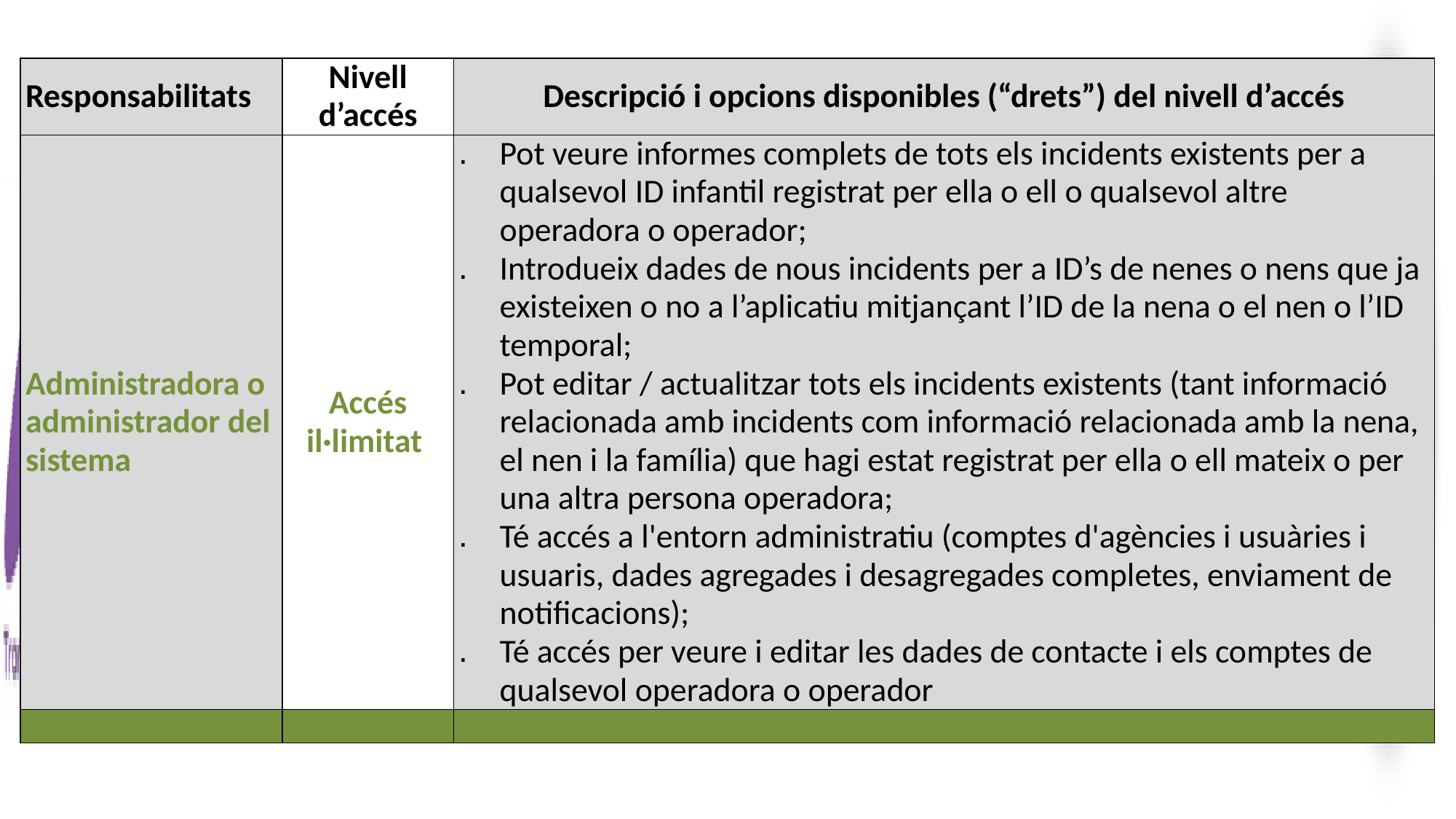

| Responsabilitats | Nivell d’accés | Descripció i opcions disponibles (“drets”) del nivell d’accés |
| --- | --- | --- |
| Administradora o administrador del sistema | Accés il·limitat | Pot veure informes complets de tots els incidents existents per a qualsevol ID infantil registrat per ella o ell o qualsevol altre operadora o operador; Introdueix dades de nous incidents per a ID’s de nenes o nens que ja existeixen o no a l’aplicatiu mitjançant l’ID de la nena o el nen o l’ID temporal; Pot editar / actualitzar tots els incidents existents (tant informació relacionada amb incidents com informació relacionada amb la nena, el nen i la família) que hagi estat registrat per ella o ell mateix o per una altra persona operadora; Té accés a l'entorn administratiu (comptes d'agències i usuàries i usuaris, dades agregades i desagregades completes, enviament de notificacions); Té accés per veure i editar les dades de contacte i els comptes de qualsevol operadora o operador |
|  |  |  |